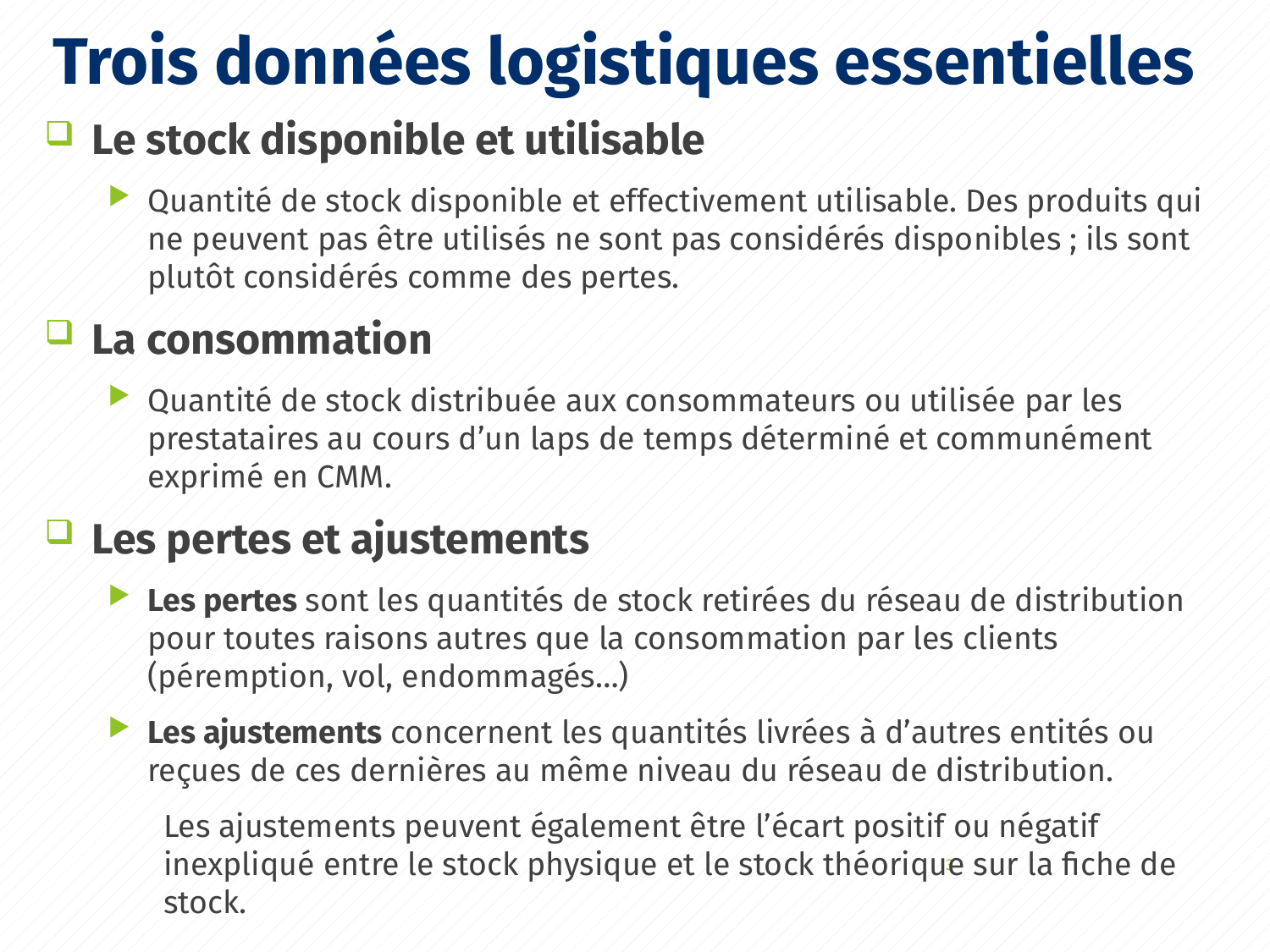

# Trois données logistiques essentielles
Le stock disponible et utilisable
Quantité de stock disponible et effectivement utilisable. Des produits qui ne peuvent pas être utilisés ne sont pas considérés disponibles ; ils sont plutôt considérés comme des pertes.

La consommation
Quantité de stock distribuée aux consommateurs ou utilisée par les prestataires au cours d’un laps de temps déterminé et communément exprimé en CMM.

Les pertes et ajustements
Les pertes sont les quantités de stock retirées du réseau de distribution pour toutes raisons autres que la consommation par les clients (péremption, vol, endommagés…)
Les ajustements concernent les quantités livrées à d’autres entités ou reçues de ces dernières au même niveau du réseau de distribution.
Les ajustements peuvent également être l’écart positif ou négatif inexpliqué entre le stock physique et le stock théorique sur la fiche de stock.
3